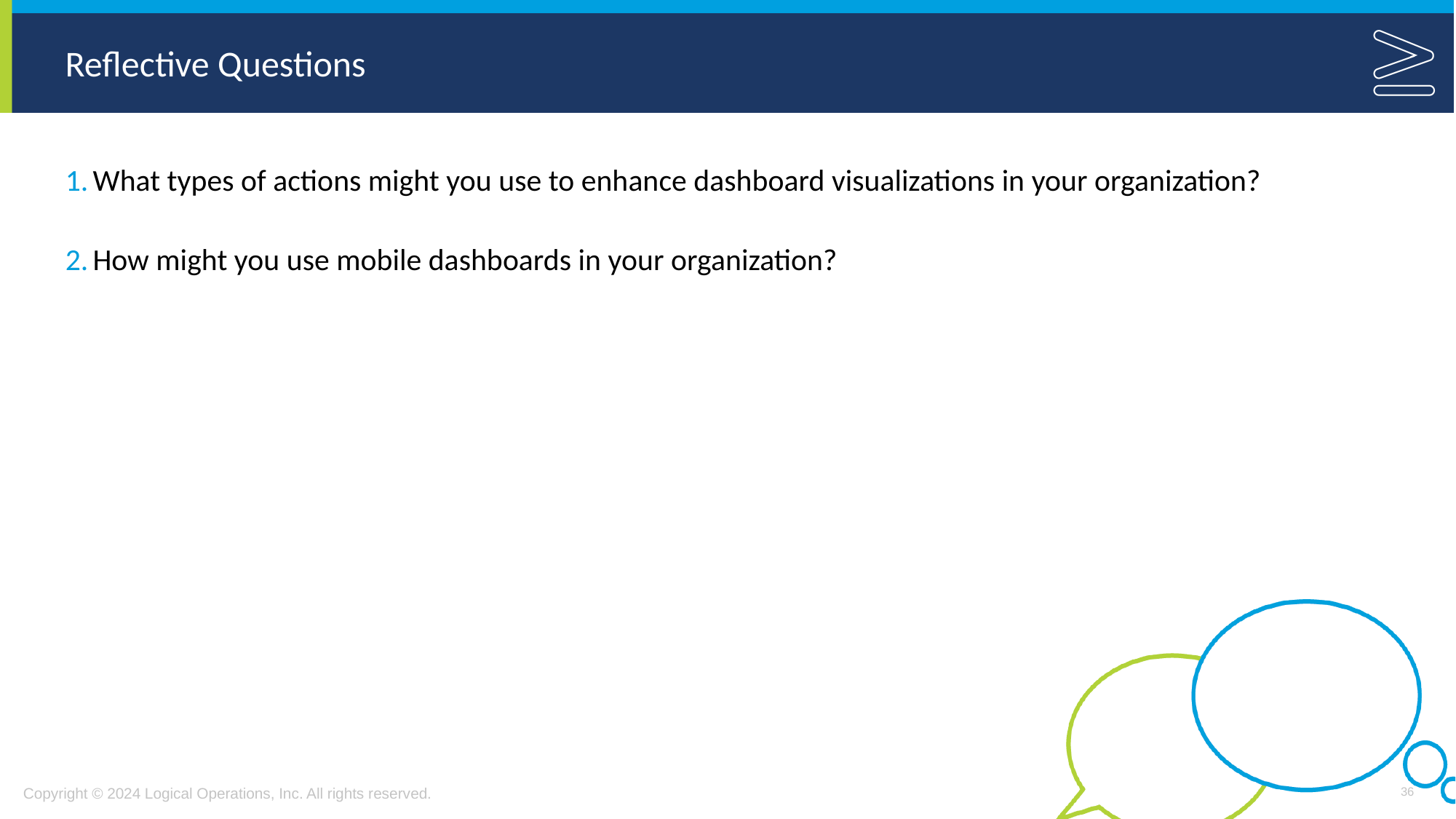

What types of actions might you use to enhance dashboard visualizations in your organization?
How might you use mobile dashboards in your organization?
36